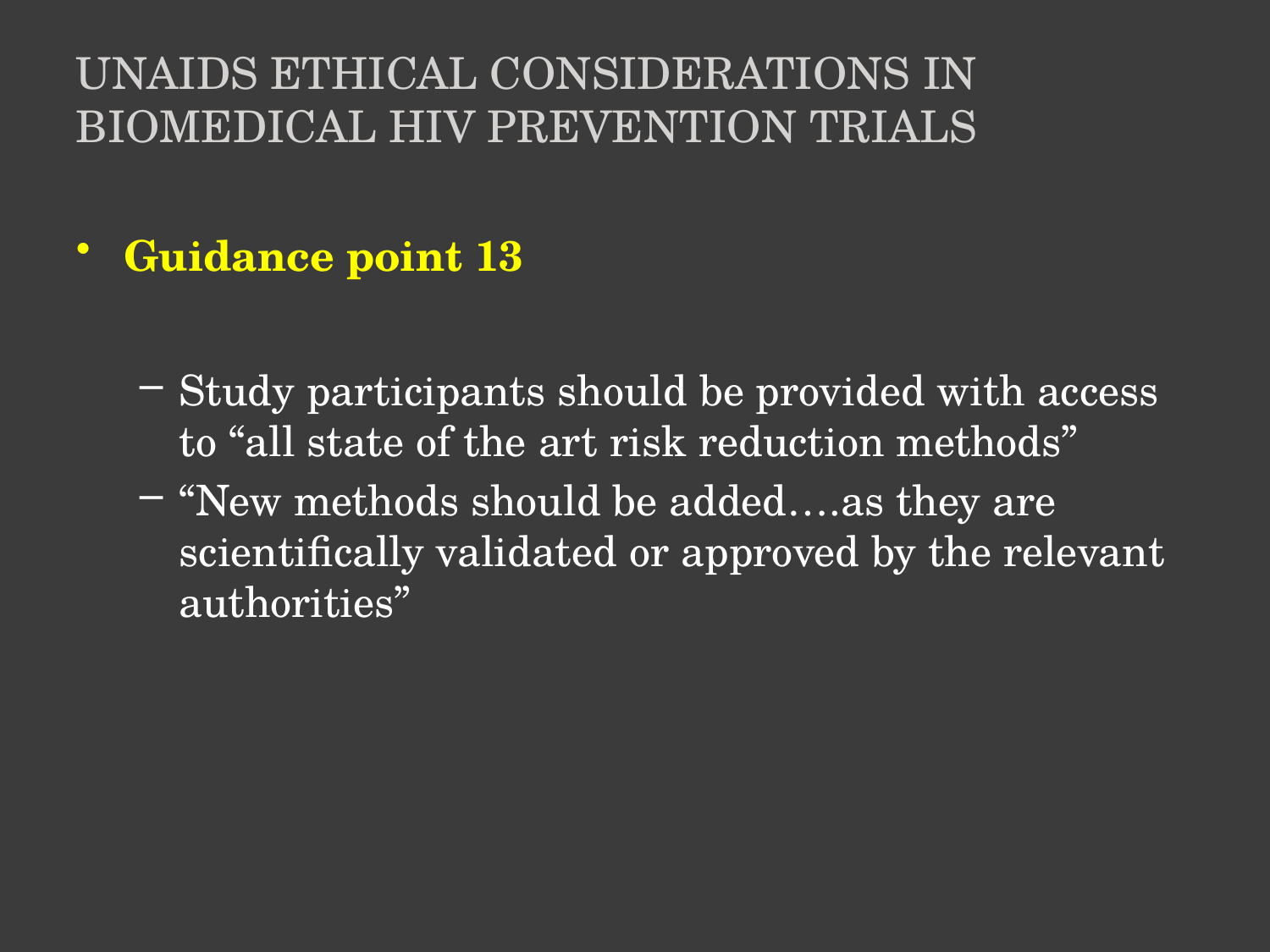

# UNAIDS ethical considerations in biomedical hiv prevention trials
Guidance point 13

Study participants should be provided with access to “all state of the art risk reduction methods”
“New methods should be added….as they are scientifically validated or approved by the relevant authorities”